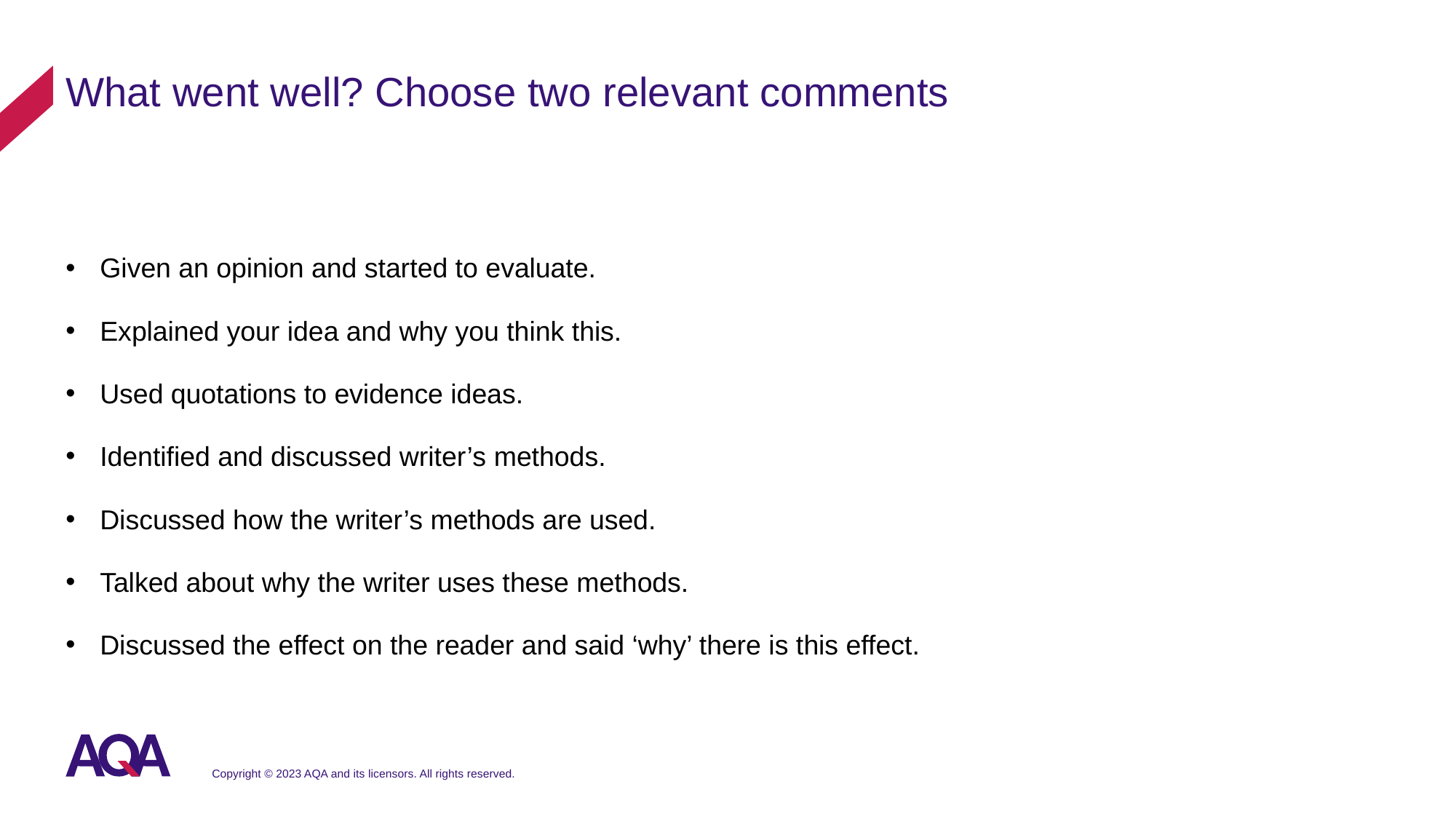

# What went well? Choose two relevant comments
Given an opinion and started to evaluate.
Explained your idea and why you think this.
Used quotations to evidence ideas.
Identified and discussed writer’s methods.
Discussed how the writer’s methods are used.
Talked about why the writer uses these methods.
Discussed the effect on the reader and said ‘why’ there is this effect.

Copyright © 2023 AQA and its licensors. All rights reserved.